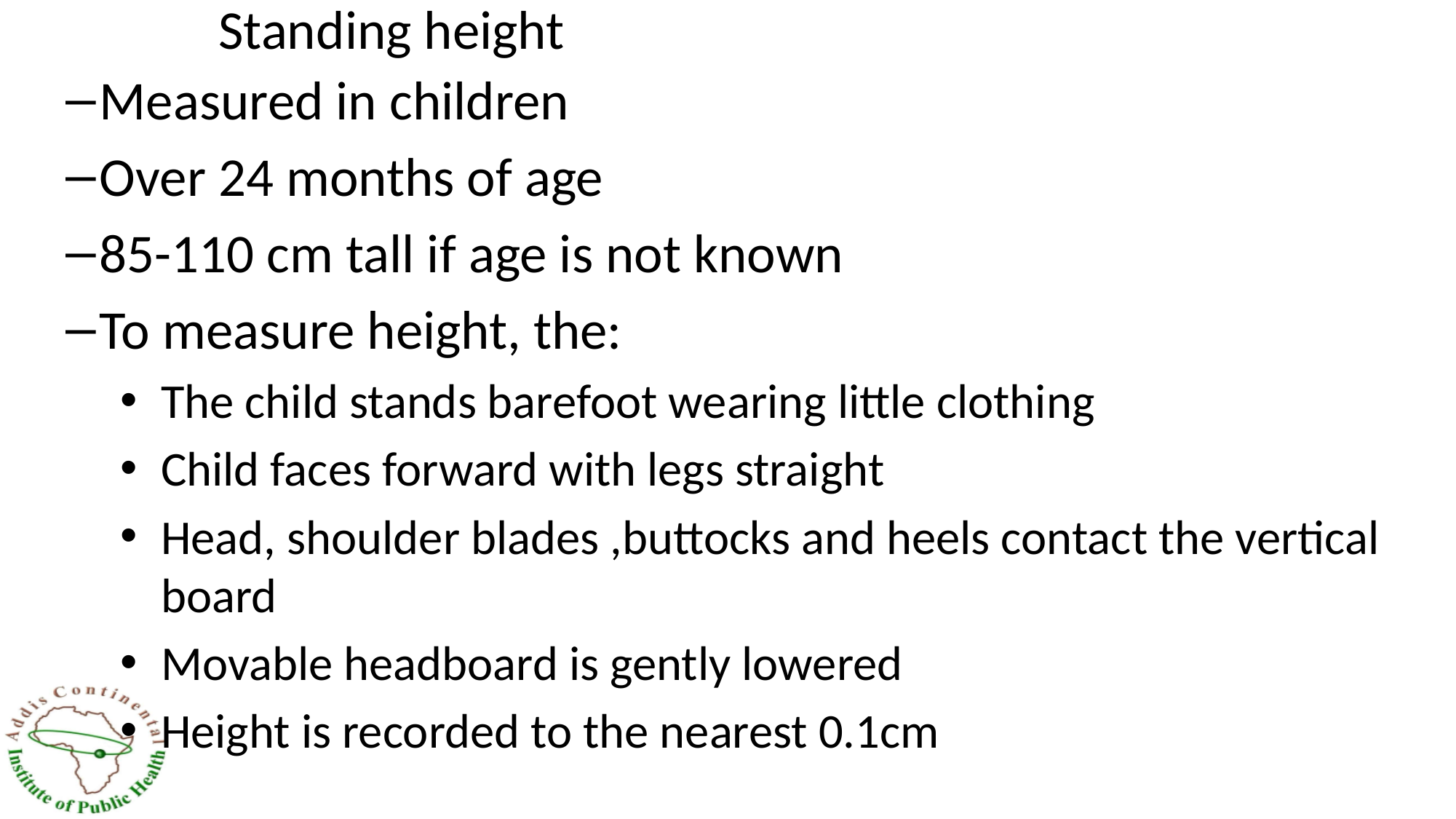

Standing height
Measured in children
Over 24 months of age
85-110 cm tall if age is not known
To measure height, the:
The child stands barefoot wearing little clothing
Child faces forward with legs straight
Head, shoulder blades ,buttocks and heels contact the vertical board
Movable headboard is gently lowered
Height is recorded to the nearest 0.1cm